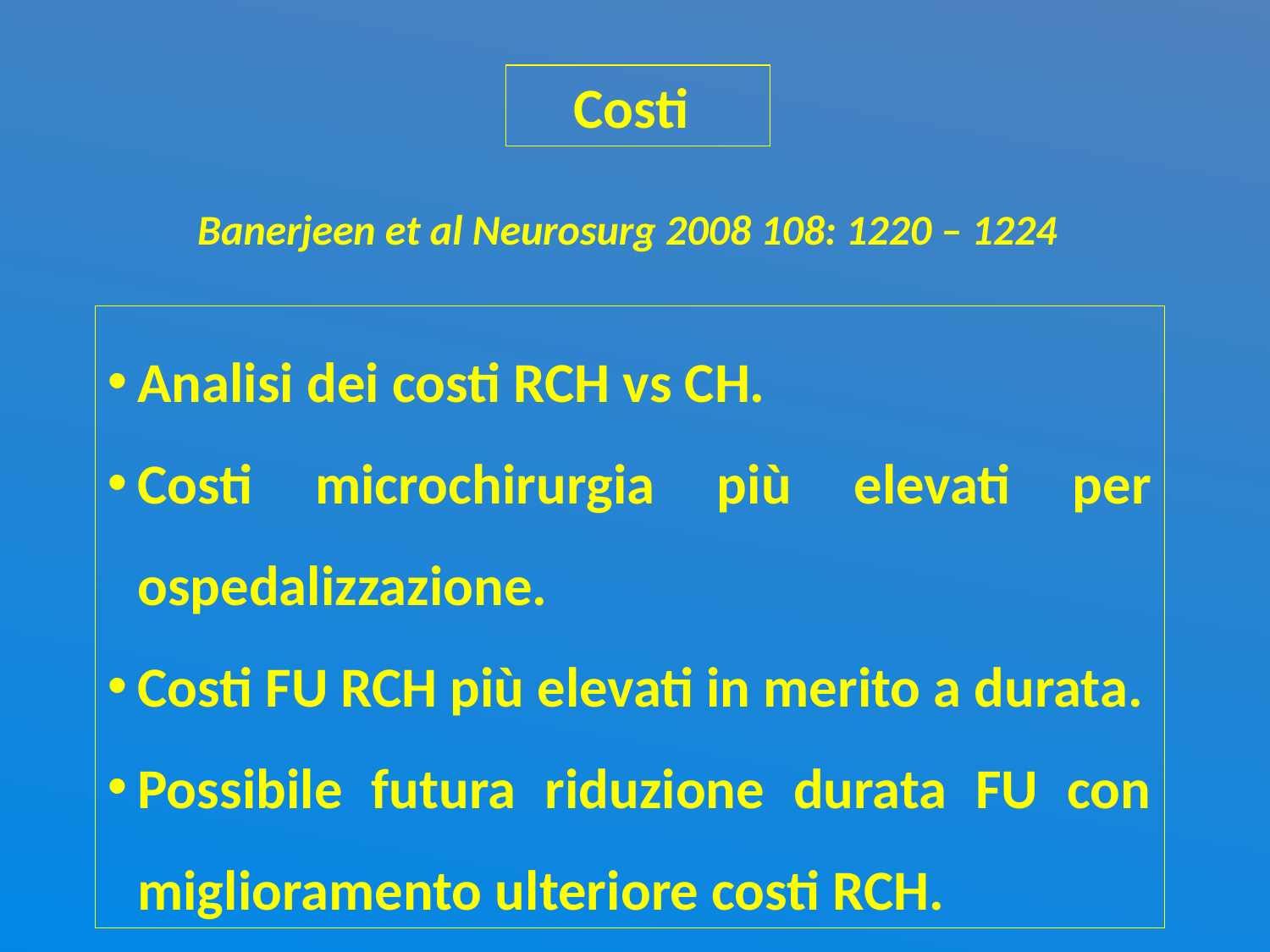

# Costi
Banerjeen et al Neurosurg 2008 108: 1220 – 1224
Analisi dei costi RCH vs CH.
Costi microchirurgia più elevati per ospedalizzazione.
Costi FU RCH più elevati in merito a durata.
Possibile futura riduzione durata FU con miglioramento ulteriore costi RCH.